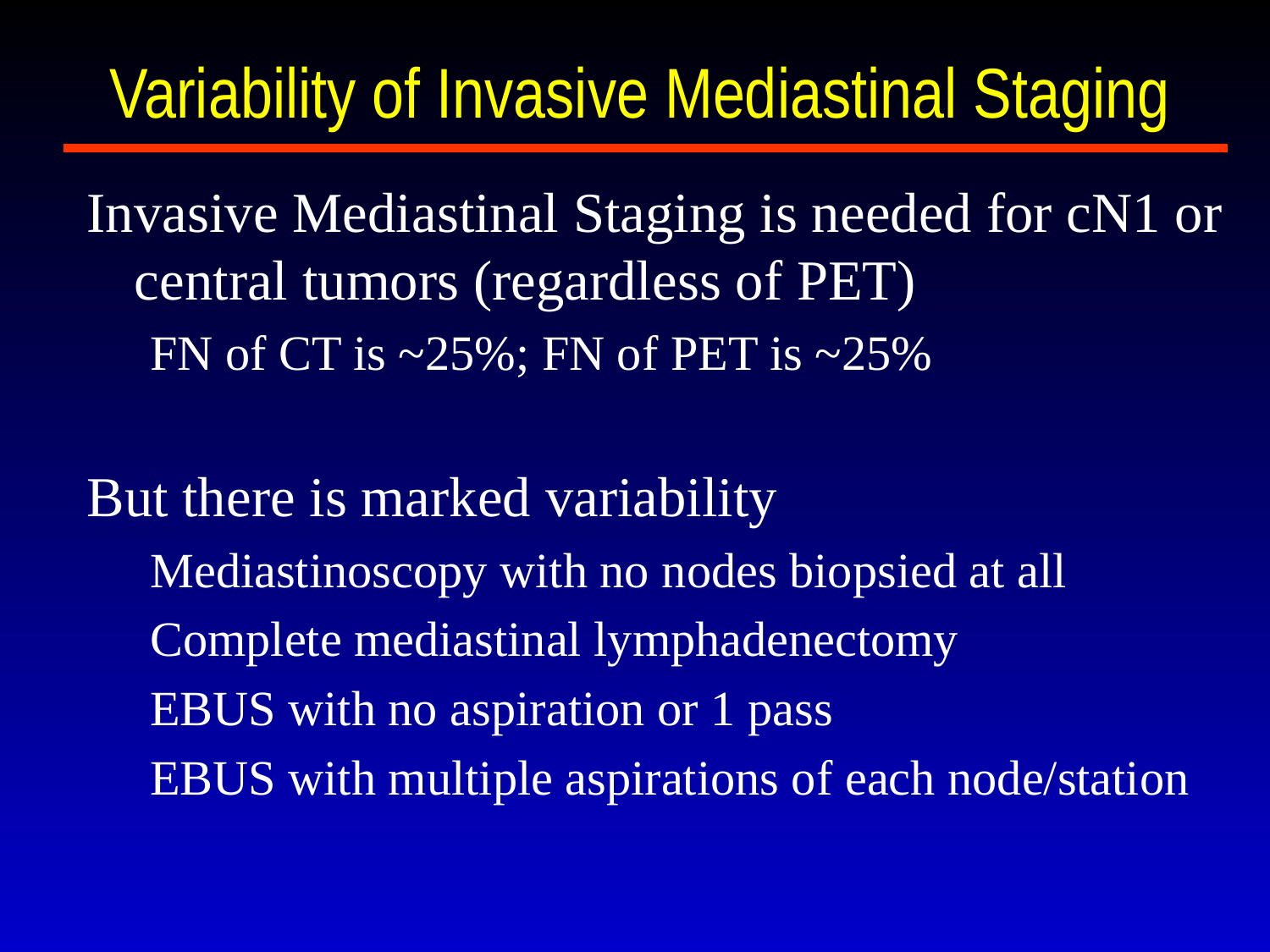

# Variability of Invasive Mediastinal Staging

Invasive Mediastinal Staging is needed for cN1 or central tumors (regardless of PET)
FN of CT is ~25%; FN of PET is ~25%

But there is marked variability
Mediastinoscopy with no nodes biopsied at all
Complete mediastinal lymphadenectomy
EBUS with no aspiration or 1 pass
EBUS with multiple aspirations of each node/station